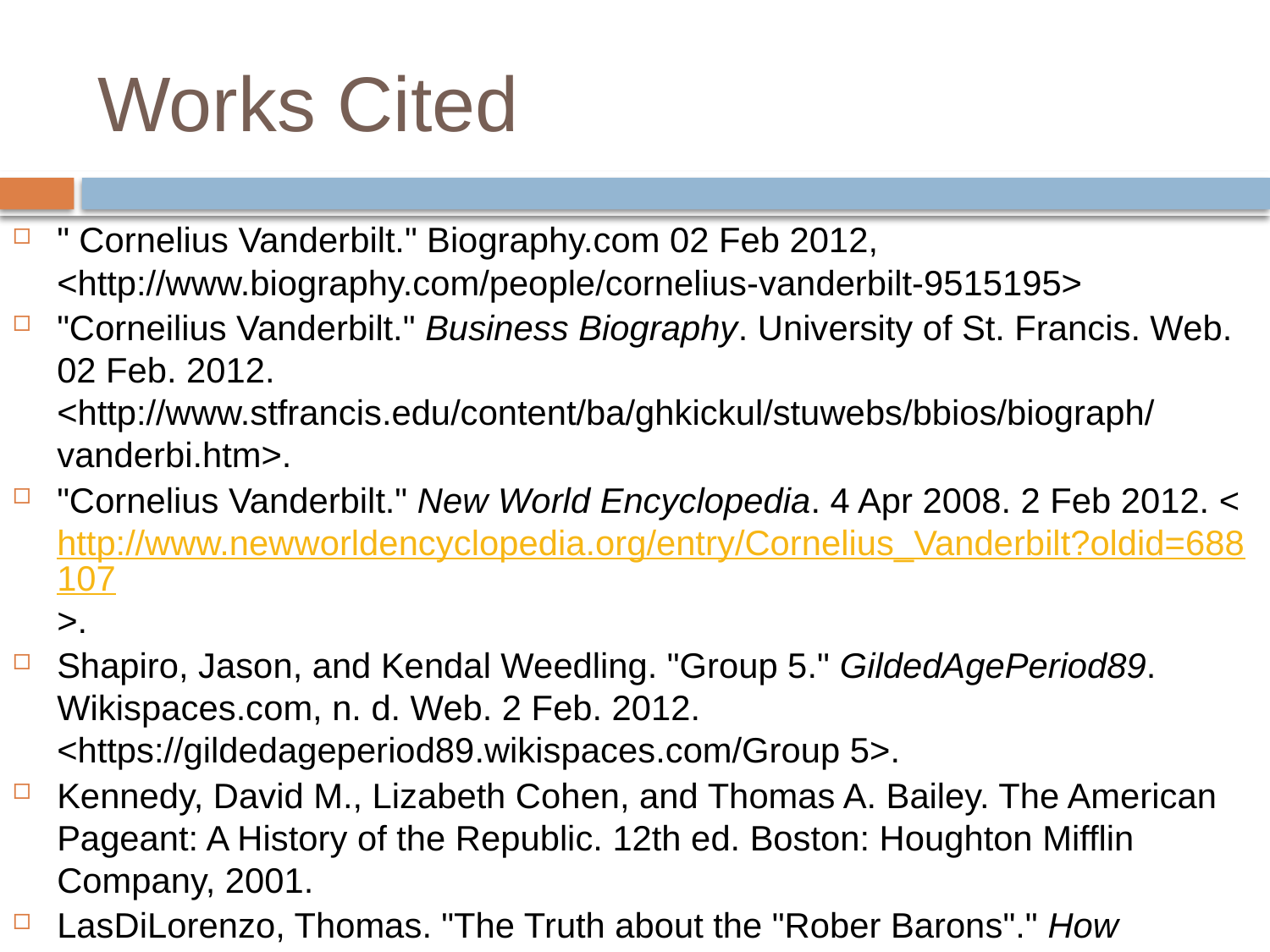

# Works Cited
" Cornelius Vanderbilt." Biography.com 02 Feb 2012, <http://www.biography.com/people/cornelius-vanderbilt-9515195>
"Corneilius Vanderbilt." Business Biography. University of St. Francis. Web. 02 Feb. 2012. <http://www.stfrancis.edu/content/ba/ghkickul/stuwebs/bbios/biograph/vanderbi.htm>.
"Cornelius Vanderbilt." New World Encyclopedia. 4 Apr 2008. 2 Feb 2012. <http://www.newworldencyclopedia.org/entry/Cornelius_Vanderbilt?oldid=688107>.
Shapiro, Jason, and Kendal Weedling. "Group 5." GildedAgePeriod89. Wikispaces.com, n. d. Web. 2 Feb. 2012. <https://gildedageperiod89.wikispaces.com/Group 5>.
Kennedy, David M., Lizabeth Cohen, and Thomas A. Bailey. The American Pageant: A History of the Republic. 12th ed. Boston: Houghton Mifflin Company, 2001.
LasDiLorenzo, Thomas. "The Truth about the "Rober Barons"." How Capitalism Saved America. 7 (2003): n. page. Print.